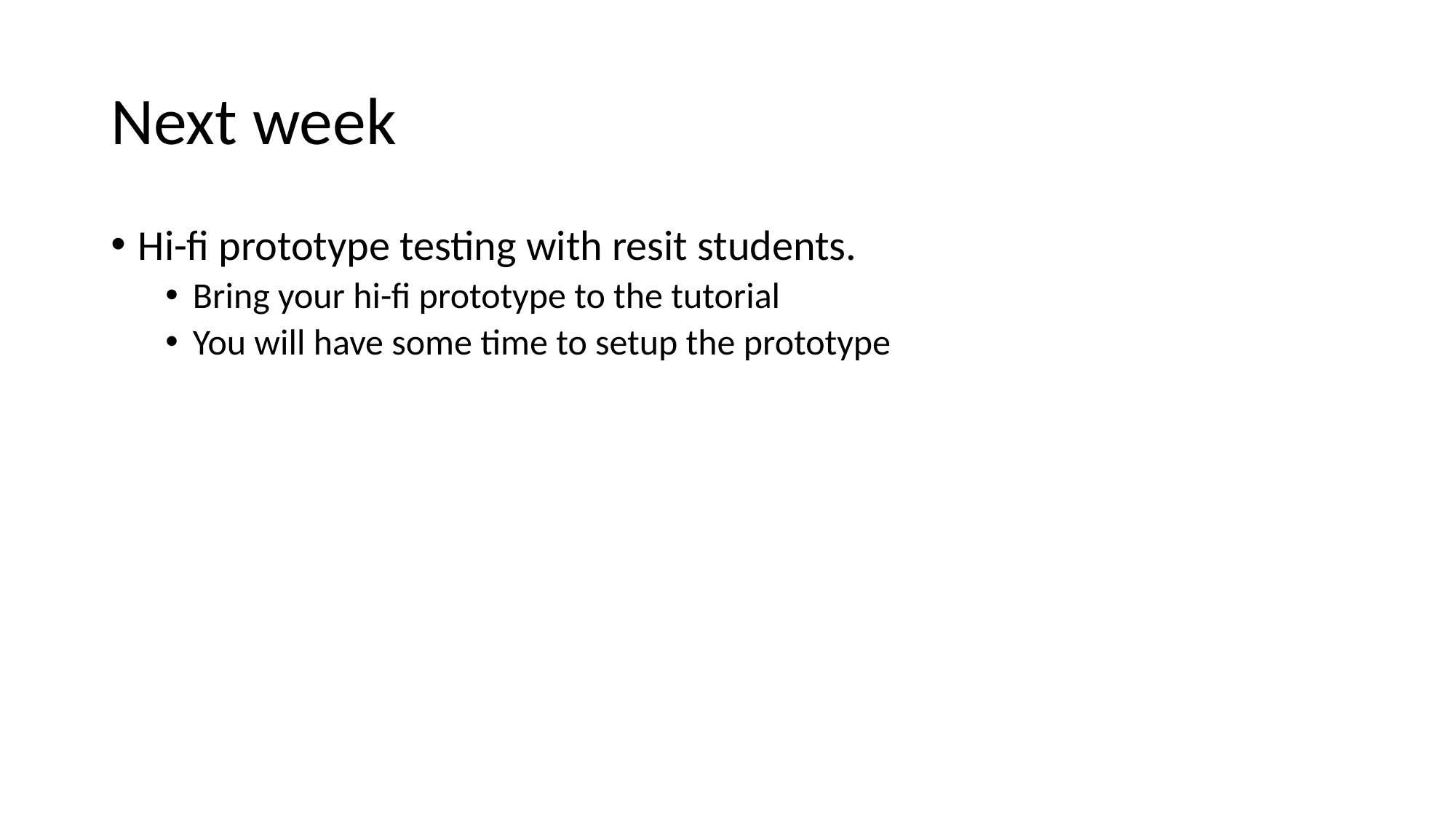

# Next week
Hi-fi prototype testing with resit students.
Bring your hi-fi prototype to the tutorial
You will have some time to setup the prototype